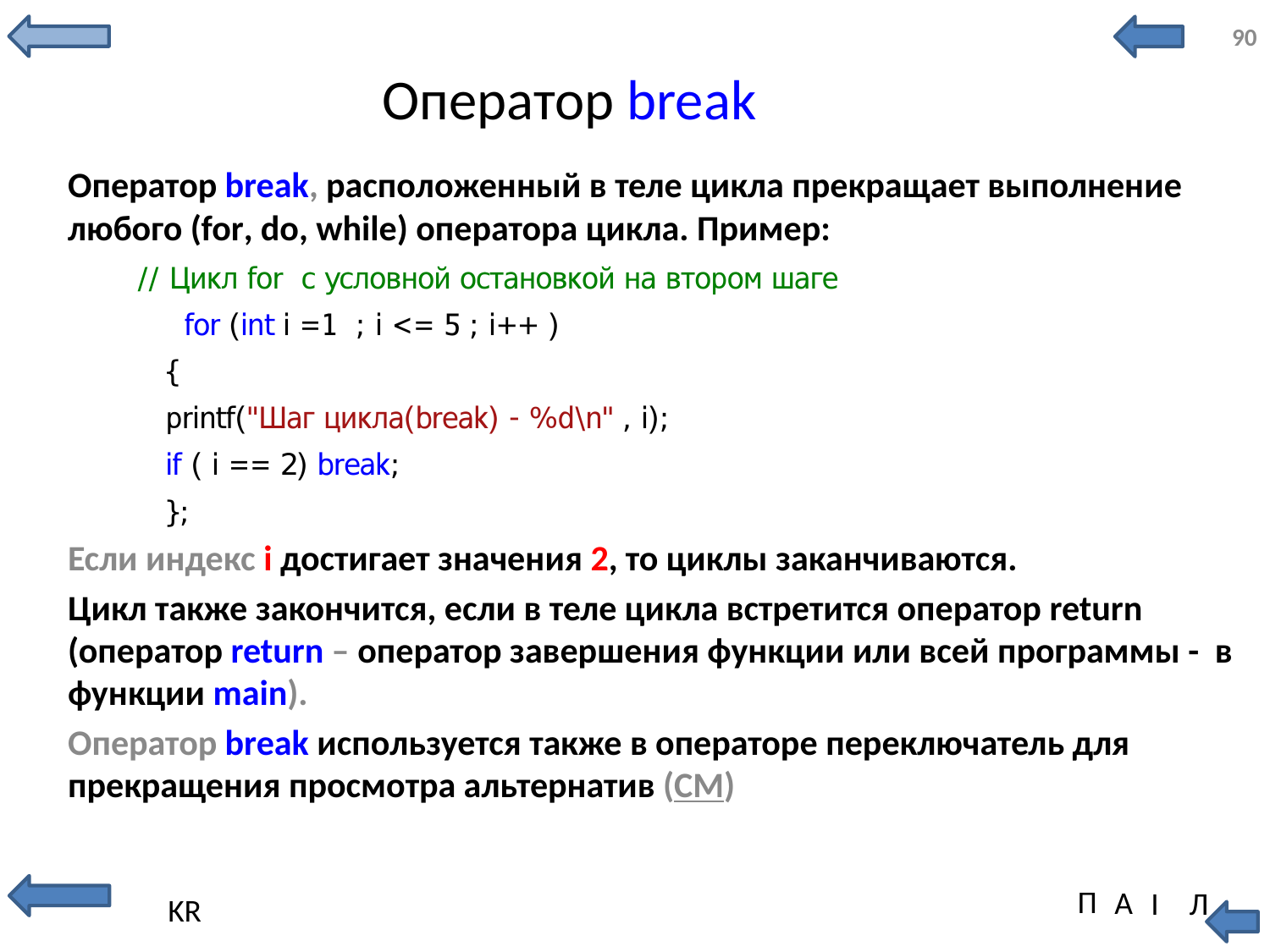

# Оператор break
Оператор break, расположенный в теле цикла прекращает выполнение любого (for, do, while) оператора цикла. Пример:
// Цикл for  с условной остановкой на втором шаге
     for (int i =1  ; i <= 5 ; i++ )
   {
   printf("Шаг цикла(break) - %d\n" , i);
   if ( i == 2) break;
   };
Если индекс i достигает значения 2, то циклы заканчиваются.
Цикл также закончится, если в теле цикла встретится оператор return (оператор return – оператор завершения функции или всей программы -  в функции main).
Оператор break используется также в операторе переключатель для прекращения просмотра альтернатив (СМ)